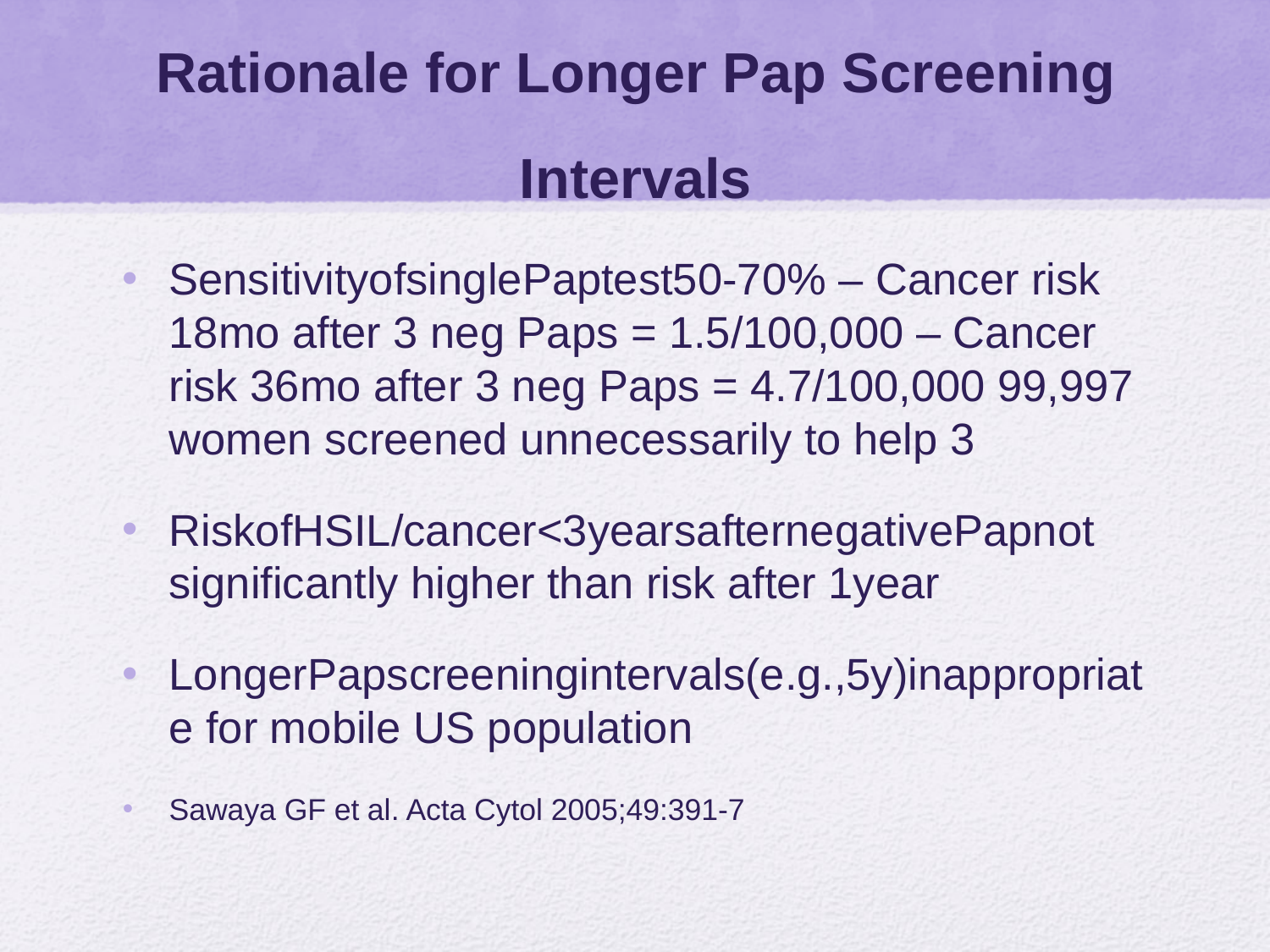

# Rationale for Longer Pap Screening Intervals
SensitivityofsinglePaptest50-70% – Cancer risk 18mo after 3 neg Paps = 1.5/100,000 – Cancer risk 36mo after 3 neg Paps = 4.7/100,000 99,997 women screened unnecessarily to help 3
RiskofHSIL/cancer<3yearsafternegativePapnot significantly higher than risk after 1year
LongerPapscreeningintervals(e.g.,5y)inappropriate for mobile US population
Sawaya GF et al. Acta Cytol 2005;49:391-7